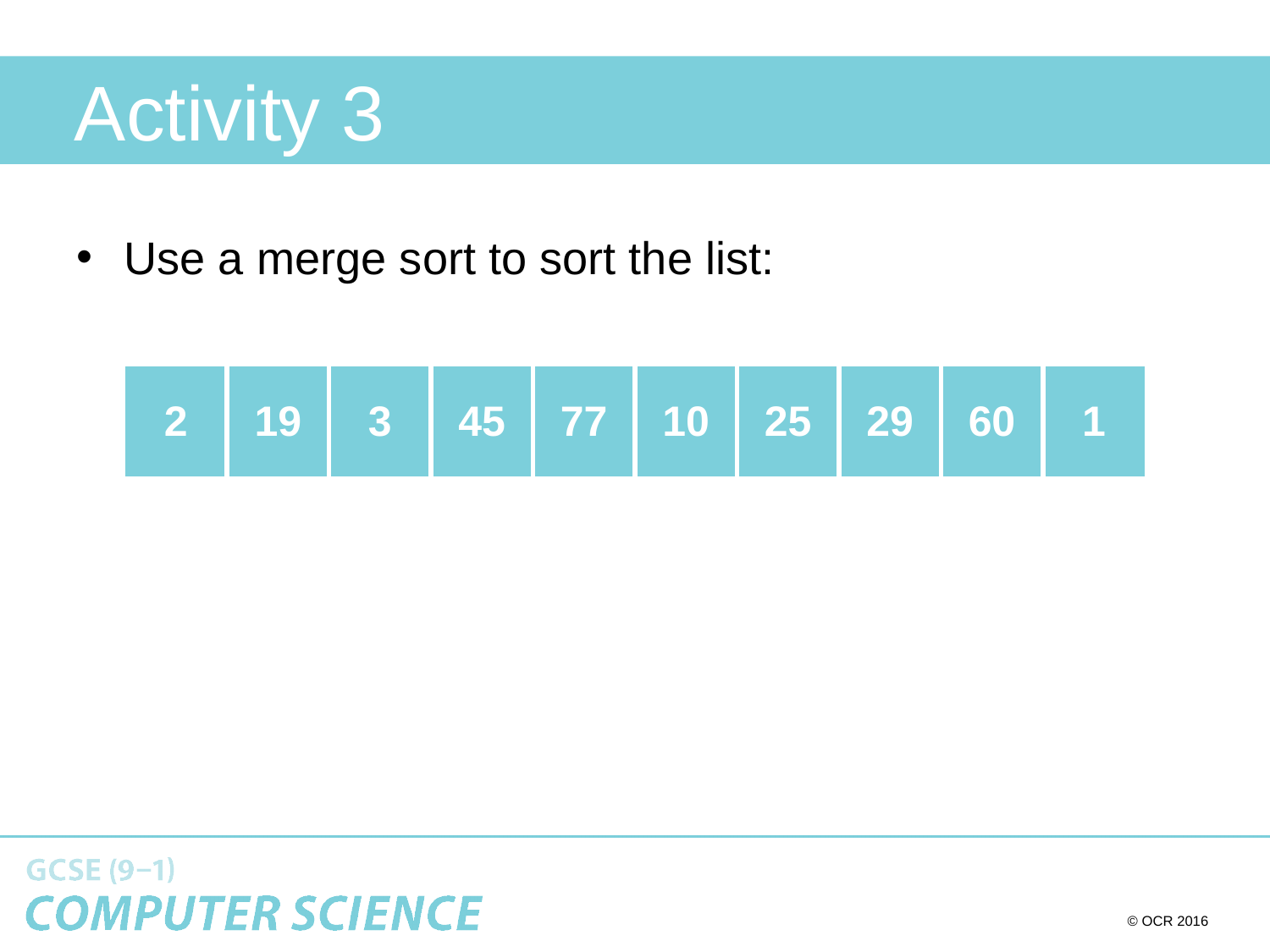

# Activity 3
Use a merge sort to sort the list:

| 2 | 19 | 3 | 45 | 77 | 10 | 25 | 29 | 60 | 1 |
| --- | --- | --- | --- | --- | --- | --- | --- | --- | --- |